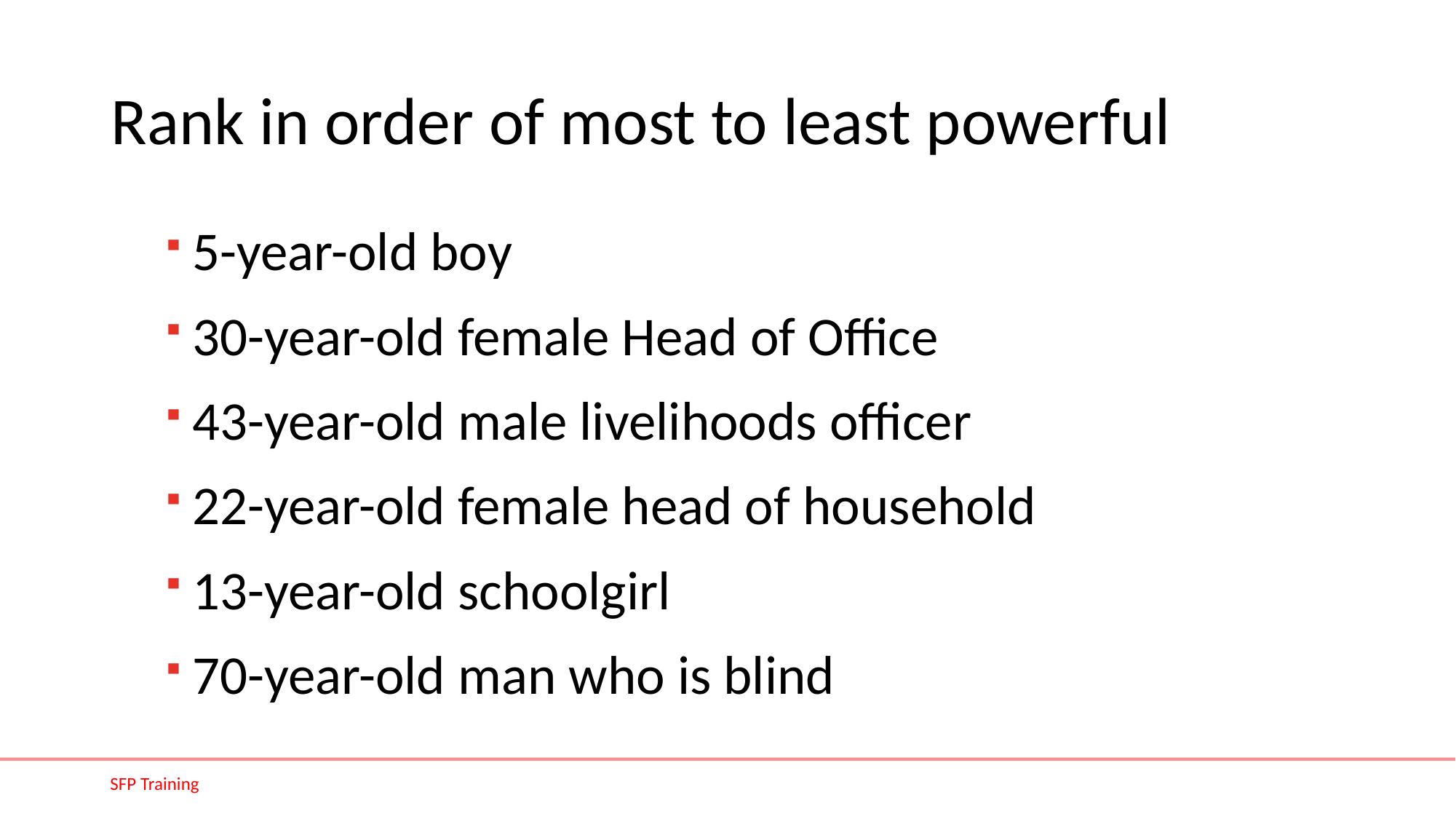

# Rank in order of most to least powerful
5-year-old boy
30-year-old female Head of Office
43-year-old male livelihoods officer
22-year-old female head of household
13-year-old schoolgirl
70-year-old man who is blind

SFP Training